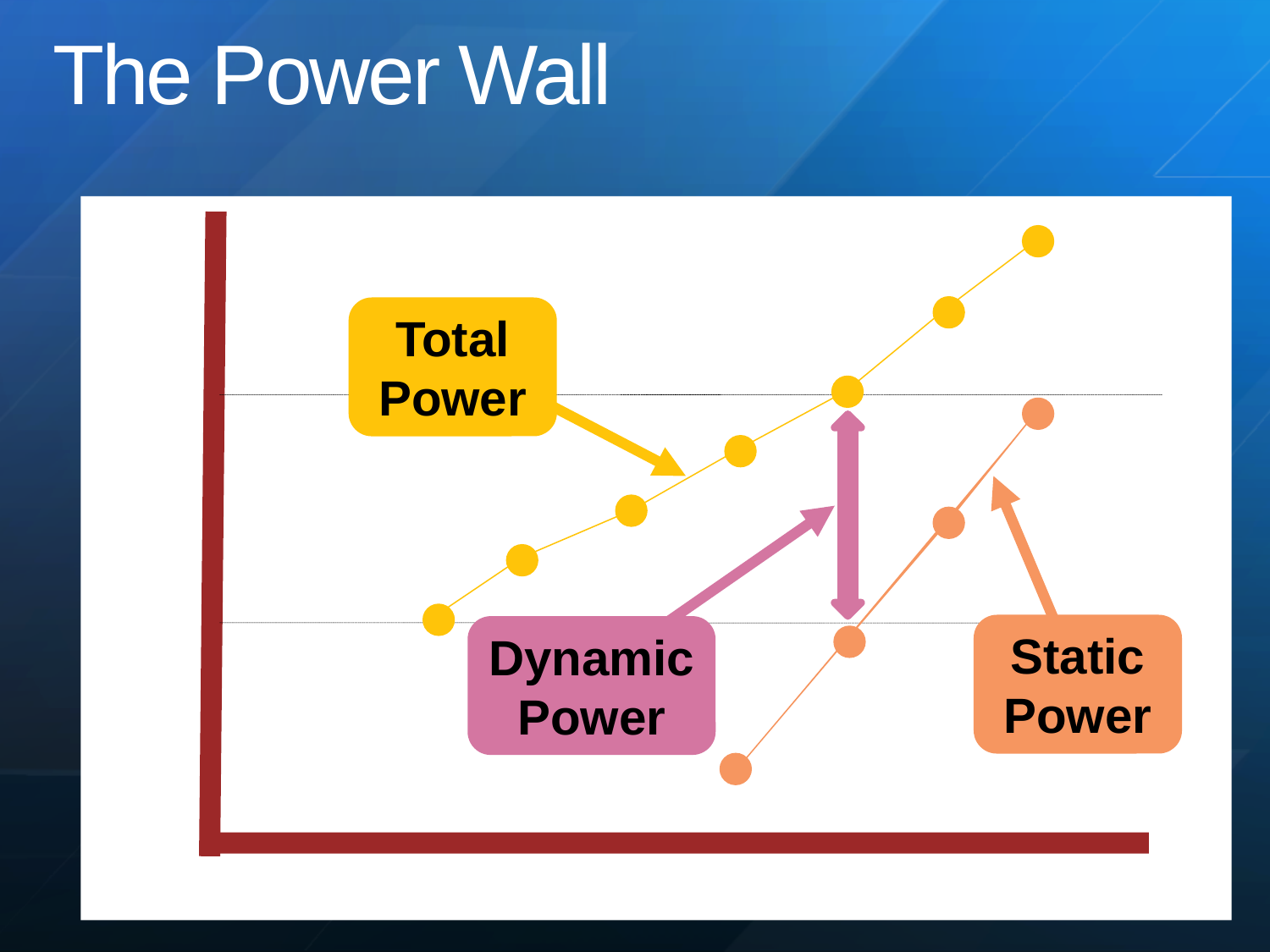

# The Power Wall

100 Watts

10 Watts

1990
1993
1997
2001
2005
2009

Total
Power

Static
Power

Dynamic
Power